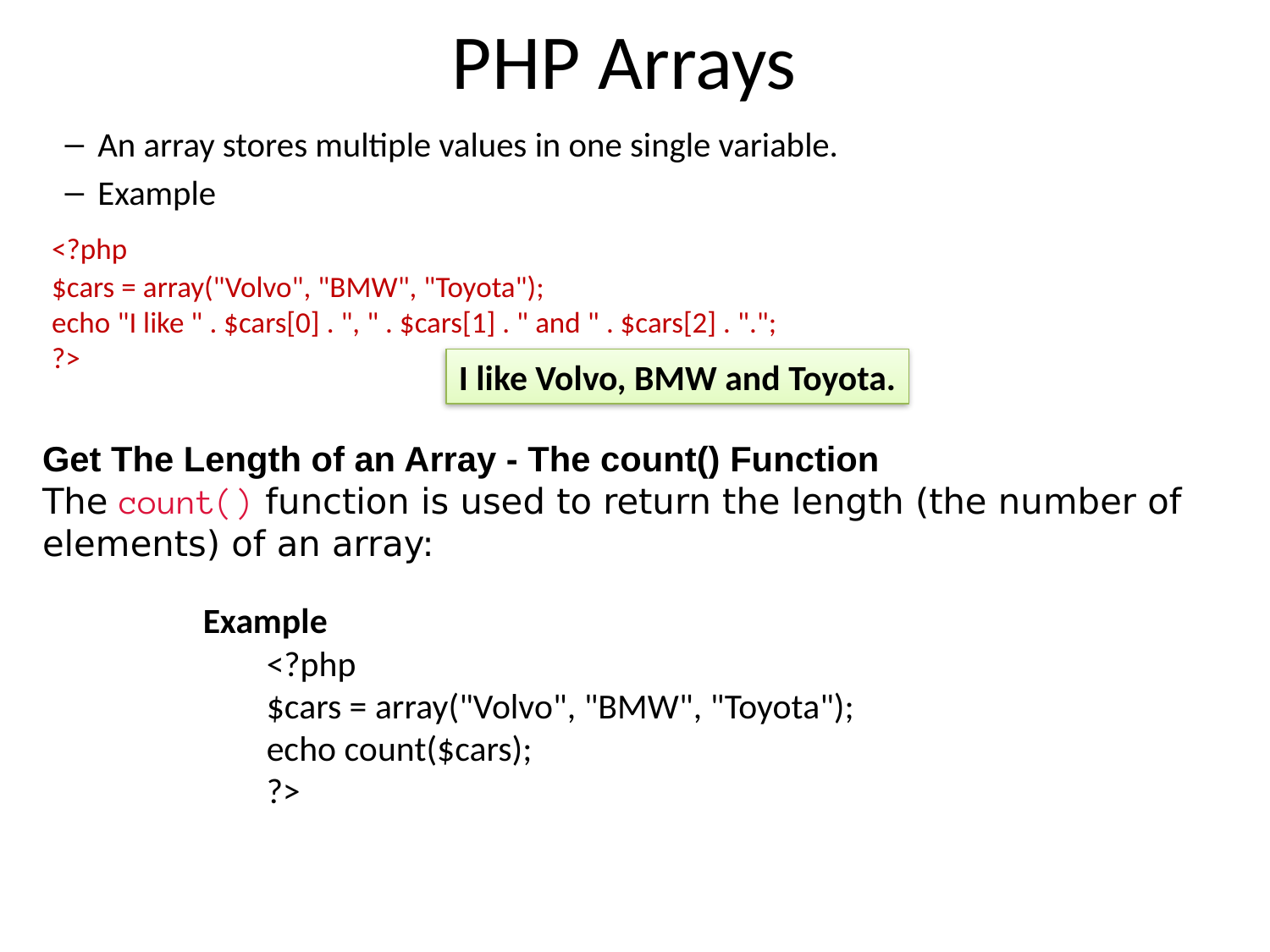

# PHP Arrays
An array stores multiple values in one single variable.
Example
		<?php
	$cars = array("Volvo", "BMW", "Toyota");
	echo "I like " . $cars[0] . ", " . $cars[1] . " and " . $cars[2] . ".";
	?>

I like Volvo, BMW and Toyota.
Get The Length of an Array - The count() Function
The count() function is used to return the length (the number of elements) of an array:
Example
<?php
$cars = array("Volvo", "BMW", "Toyota");
echo count($cars);
?>